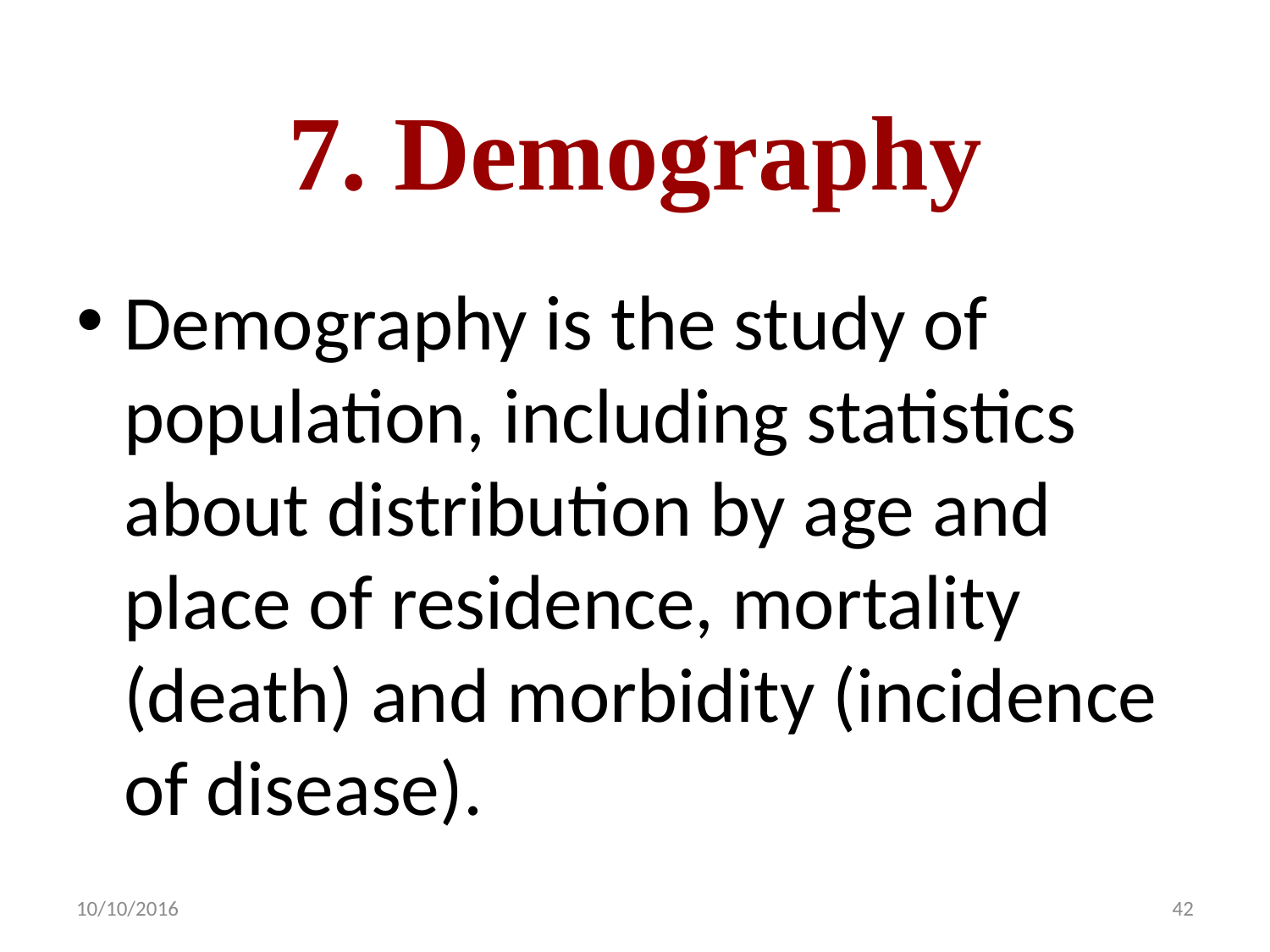

# 7. Demography
Demography is the study of population, including statistics about distribution by age and place of residence, mortality (death) and morbidity (incidence of disease).
10/10/2016
42